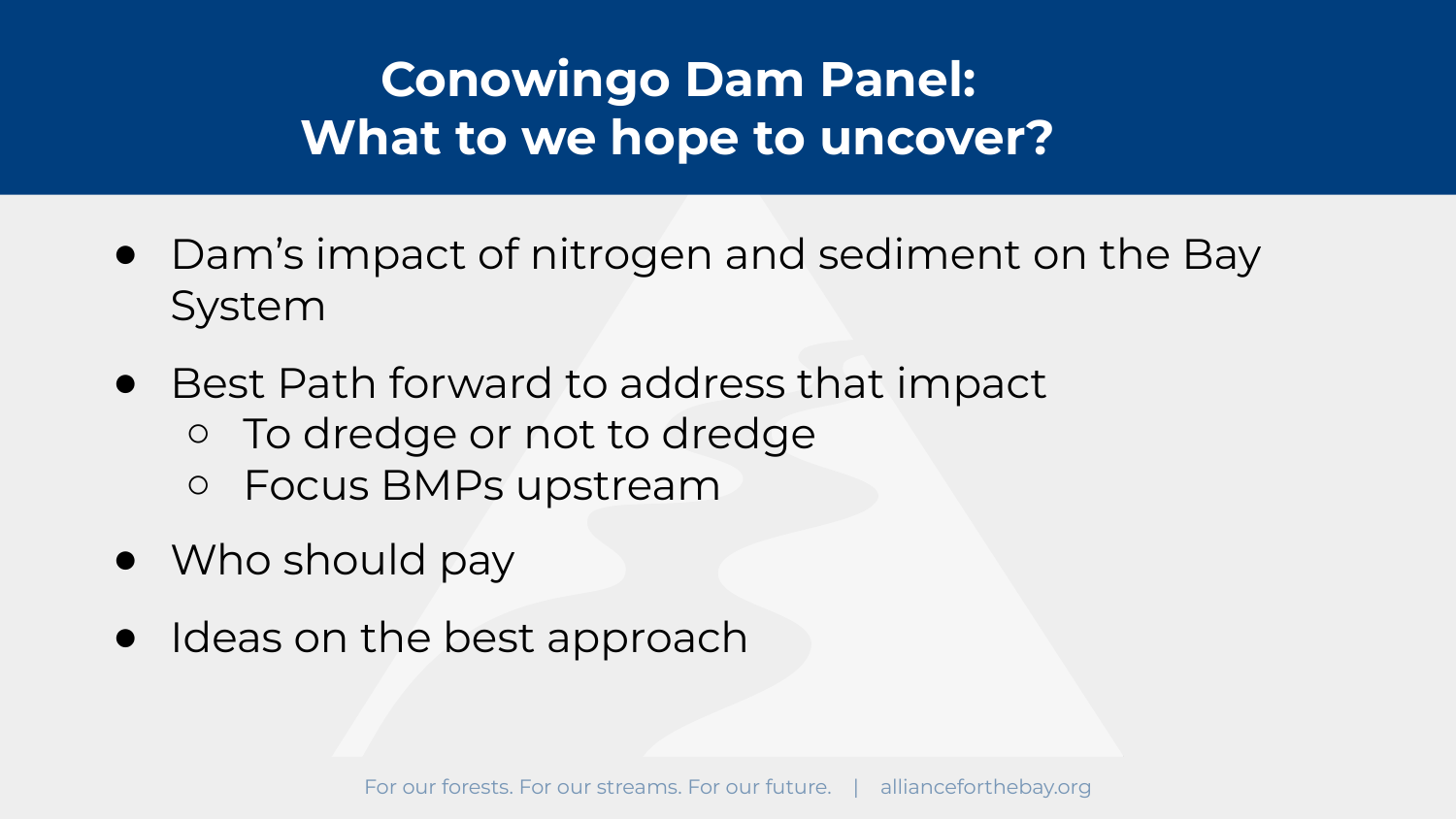

Conowingo Dam Panel:
What to we hope to uncover?
Dam’s impact of nitrogen and sediment on the Bay System

Best Path forward to address that impact
To dredge or not to dredge
Focus BMPs upstream

Who should pay

Ideas on the best approach